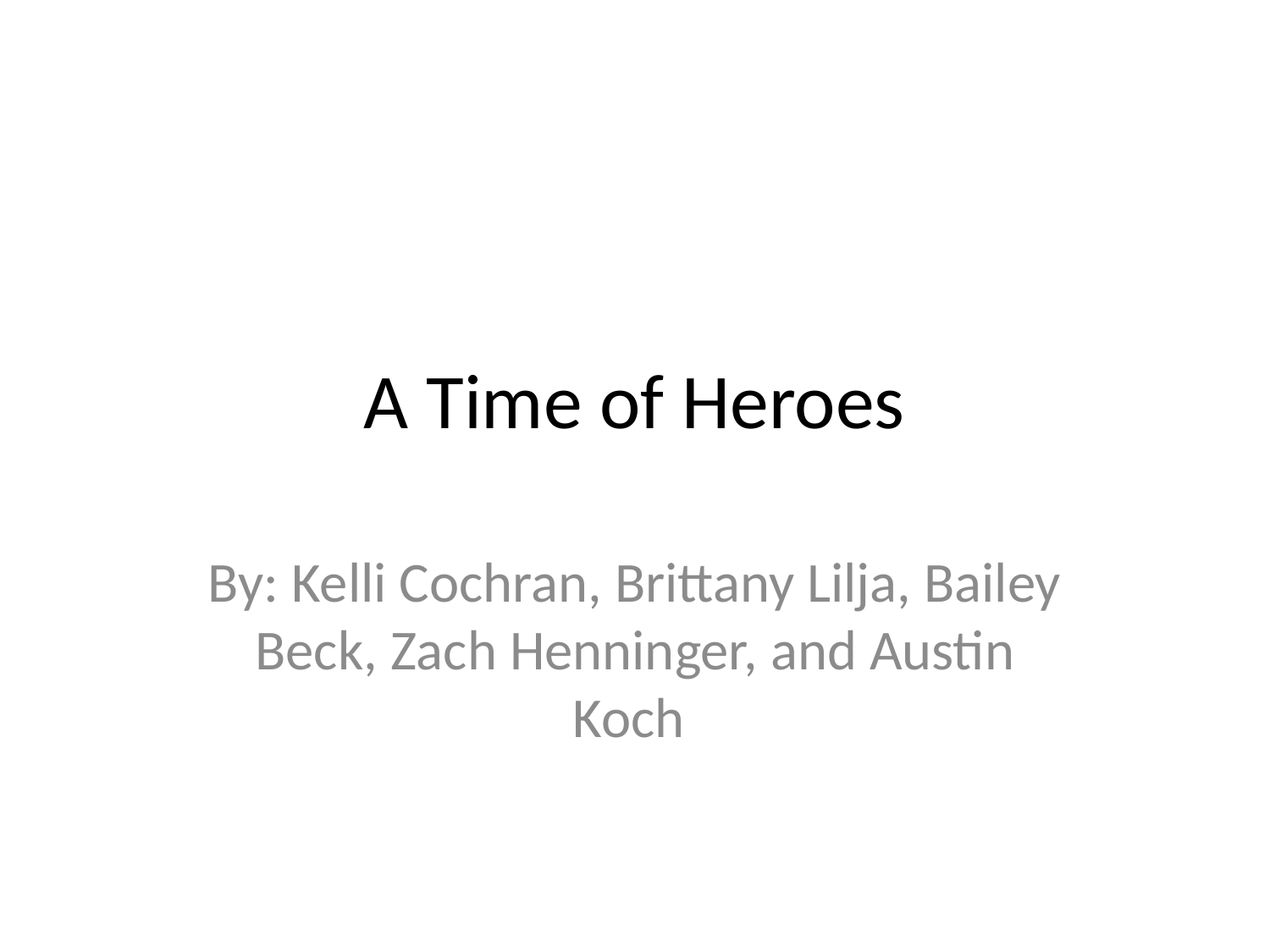

# A Time of Heroes
By: Kelli Cochran, Brittany Lilja, Bailey Beck, Zach Henninger, and Austin Koch